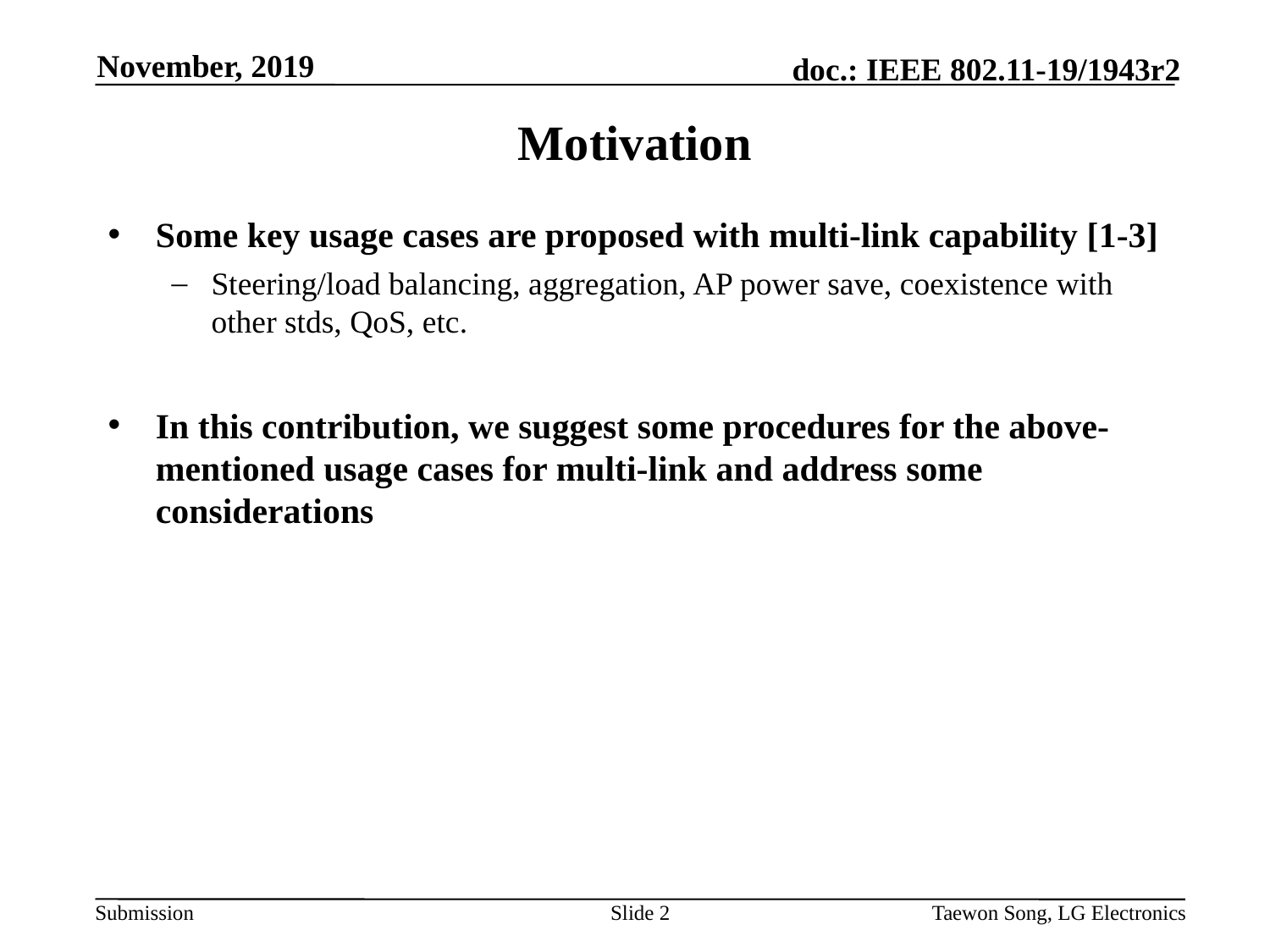

November, 2019
# Motivation
Some key usage cases are proposed with multi-link capability [1-3]
Steering/load balancing, aggregation, AP power save, coexistence with other stds, QoS, etc.

In this contribution, we suggest some procedures for the above-mentioned usage cases for multi-link and address some considerations
Slide 2
Taewon Song, LG Electronics